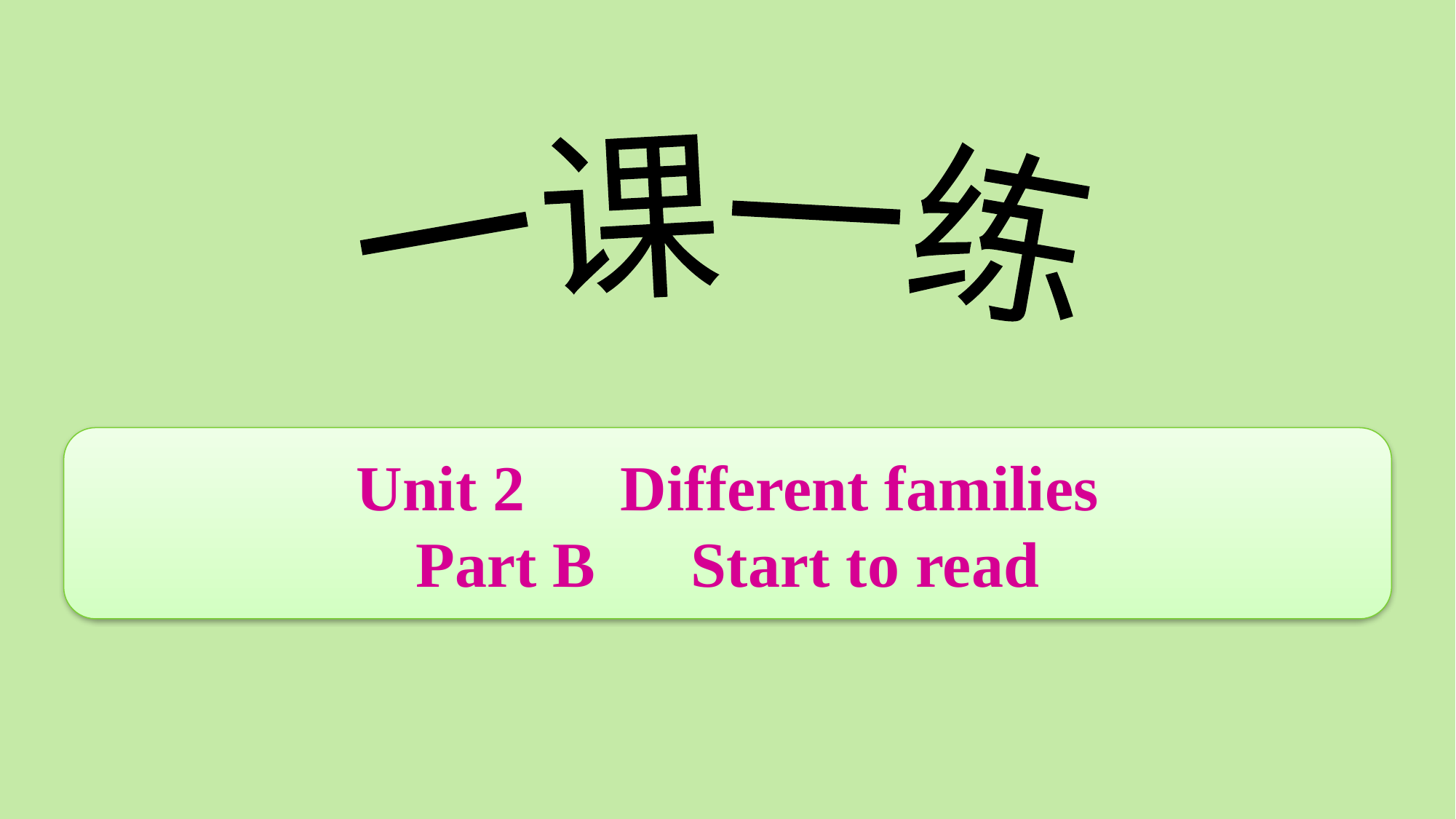

Unit 2　Different families
Part B　Start to read